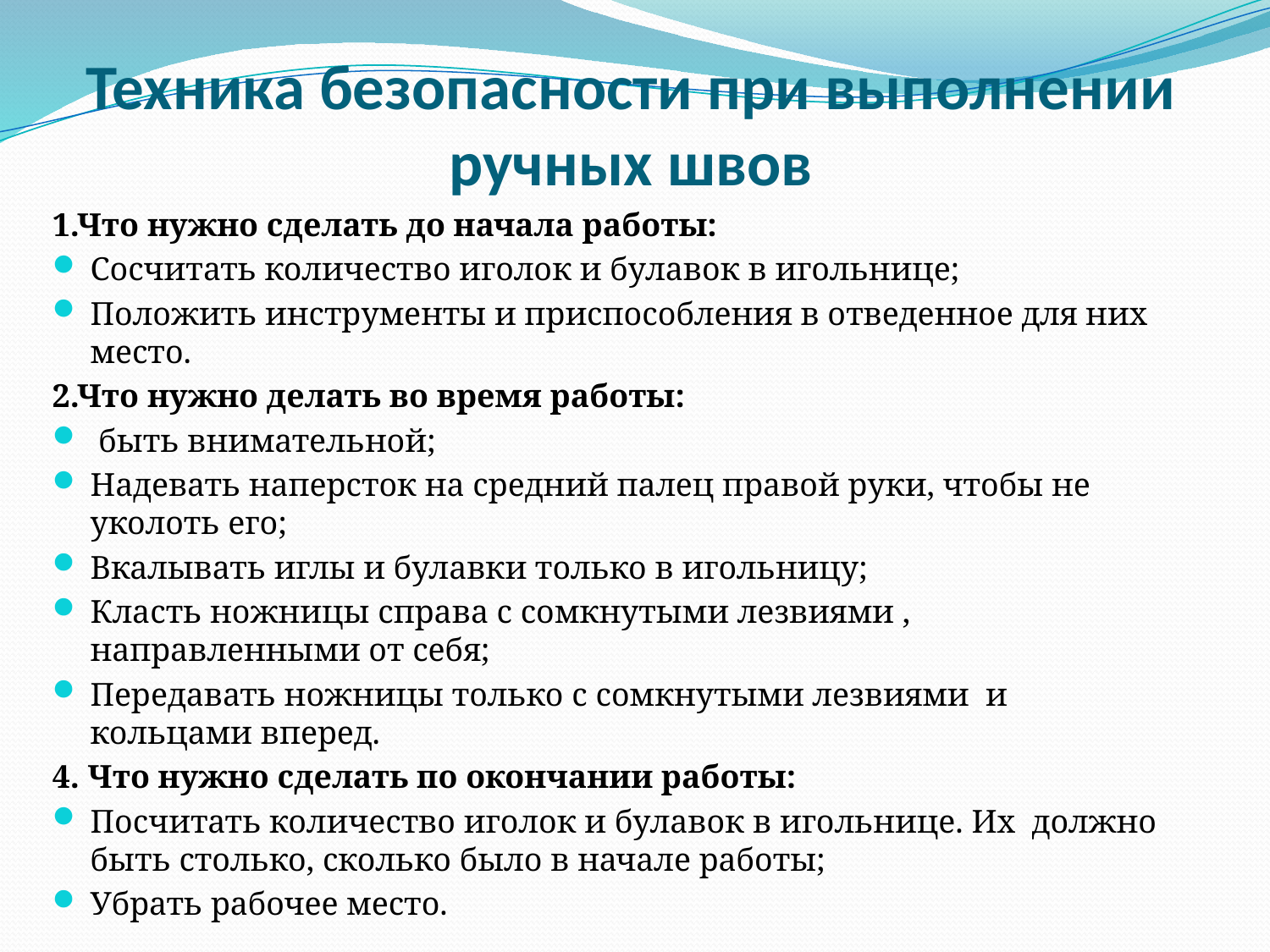

# Техника безопасности при выполнении ручных швов
1.Что нужно сделать до начала работы:
Сосчитать количество иголок и булавок в игольнице;
Положить инструменты и приспособления в отведенное для них место.
2.Что нужно делать во время работы:
 быть внимательной;
Надевать наперсток на средний палец правой руки, чтобы не уколоть его;
Вкалывать иглы и булавки только в игольницу;
Класть ножницы справа с сомкнутыми лезвиями , направленными от себя;
Передавать ножницы только с сомкнутыми лезвиями  и кольцами вперед.
4. Что нужно сделать по окончании работы:
Посчитать количество иголок и булавок в игольнице. Их  должно быть столько, сколько было в начале работы;
Убрать рабочее место.